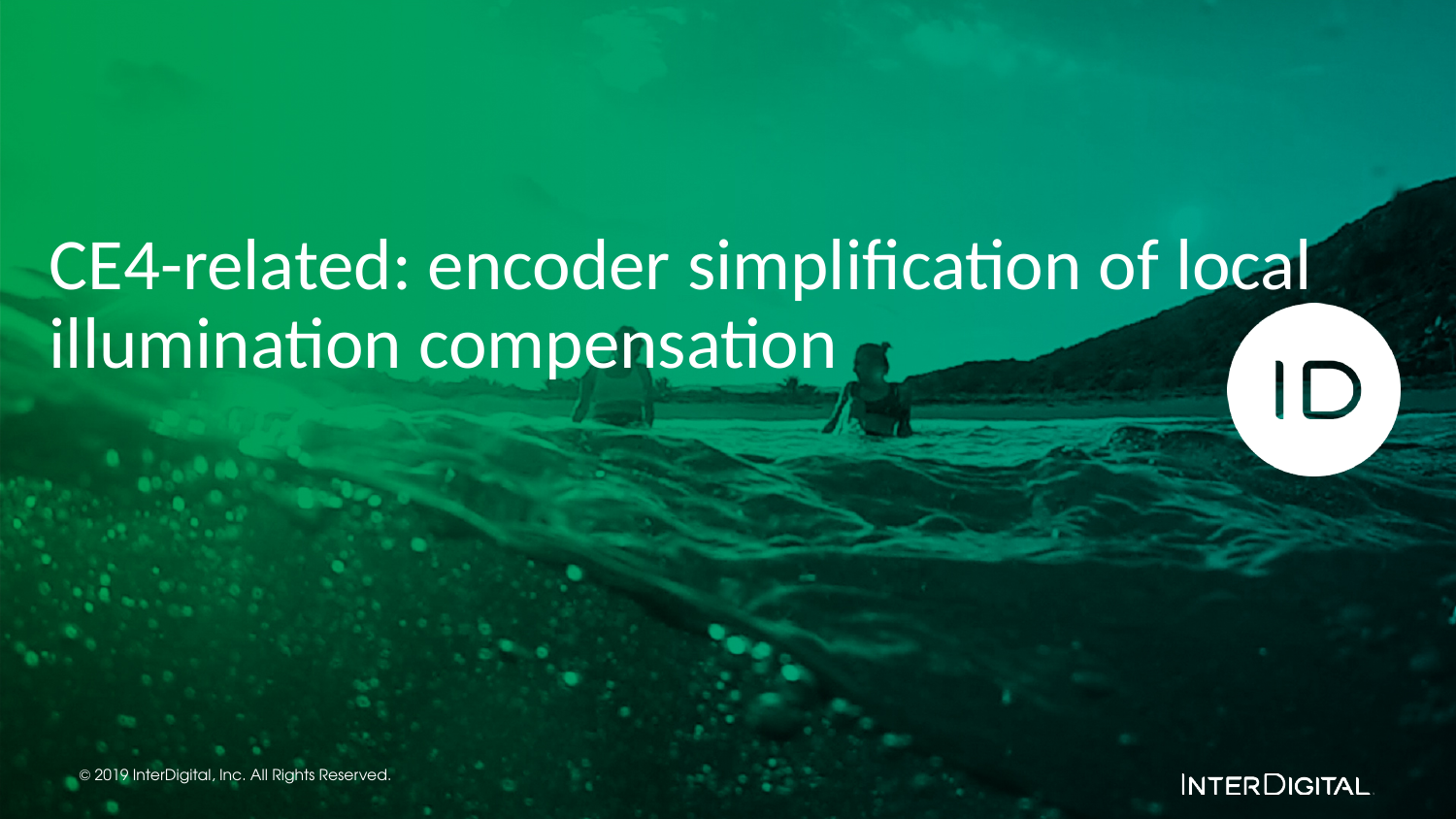

CE4-related: encoder simplification of local illumination compensation